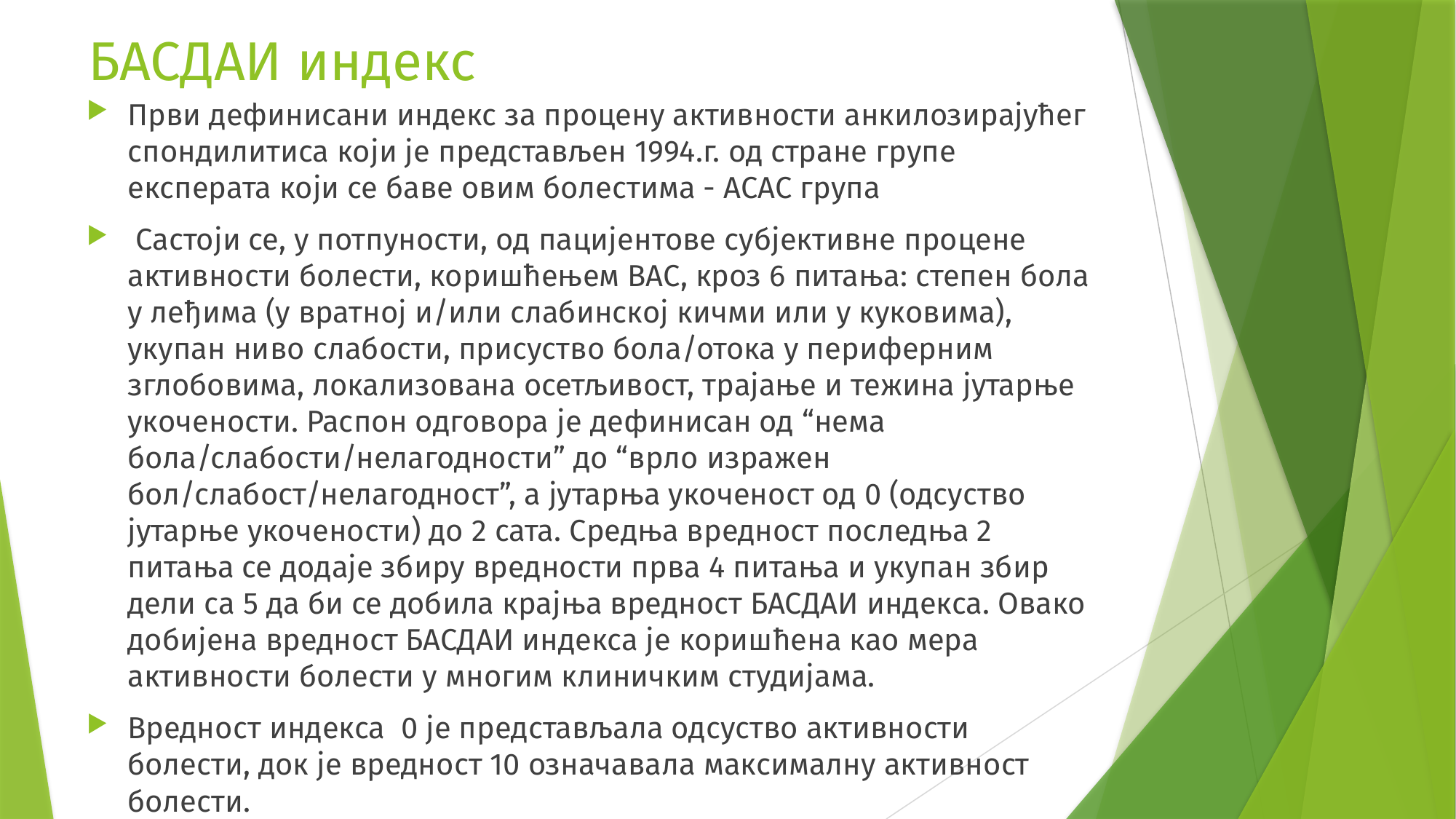

# БАСДАИ индекс
Први дефинисани индекс за процену активности анкилозирајућег спондилитиса који је представљен 1994.г. од стране групе експерата који се баве овим болестима - АСАС група
 Састоји се, у потпуности, од пацијентове субјективне процене активности болести, коришћењем ВАС, кроз 6 питања: степен бола у леђима (у вратној и/или слабинској кичми или у куковима), укупан ниво слабости, присуство бола/отока у периферним зглобовима, локализована осетљивост, трајање и тежина јутарње укочености. Распон одговора је дефинисан од “нема бола/слабости/нелагодности” до “врло изражен бол/слабост/нелагодност”, а јутарња укоченост од 0 (одсуство јутарње укочености) до 2 сата. Средња вредност последња 2 питања се додаје збиру вредности прва 4 питања и укупан збир дели са 5 да би се добила крајња вредност БАСДАИ индекса. Овако добијена вредност БАСДАИ индекса је коришћена као мера активности болести у многим клиничким студијама.
Вредност индекса  0 је представљала одсуство активности болести, док је вредност 10 означавала максималну активност болести.